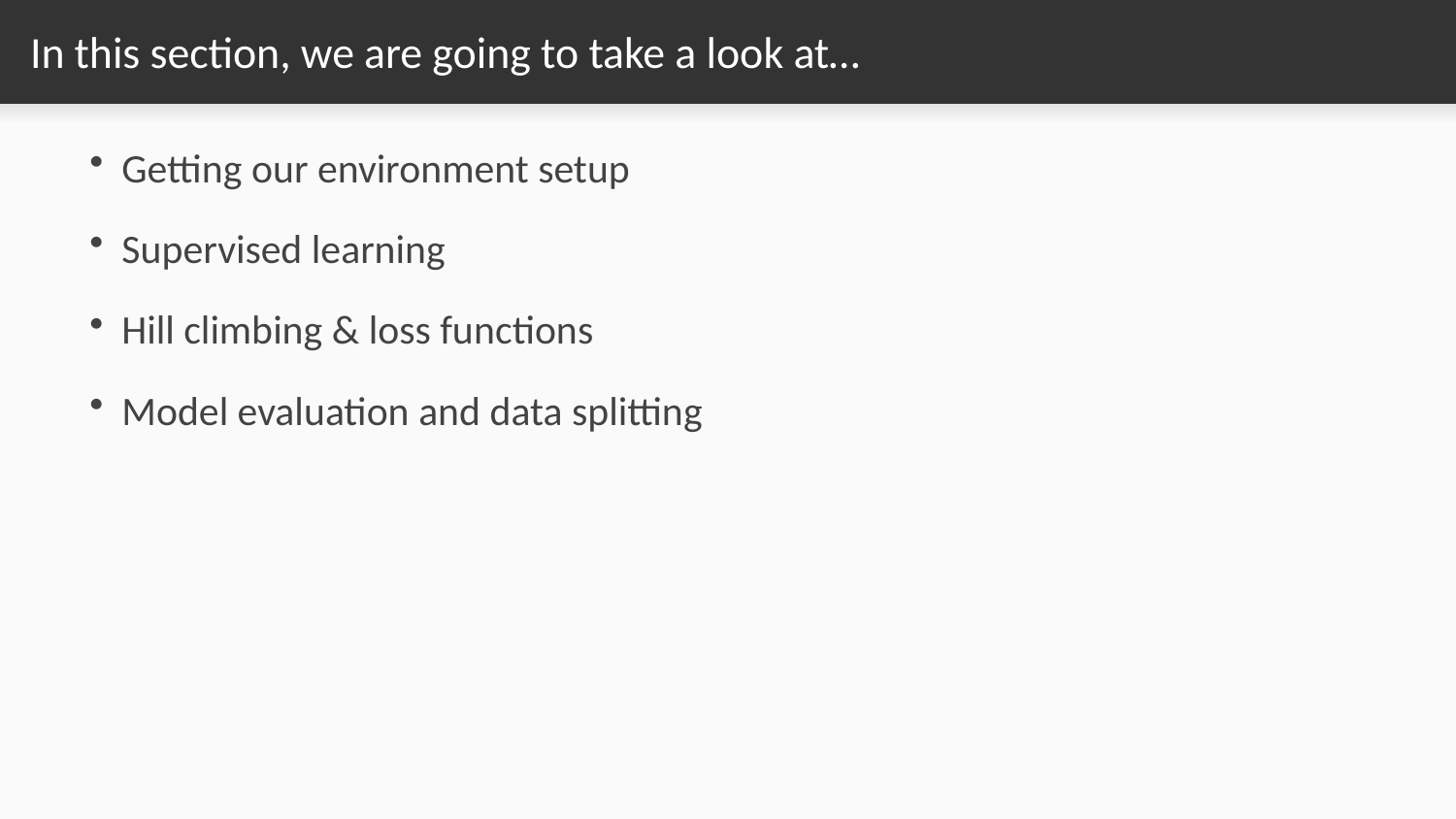

# In this section, we are going to take a look at…
Getting our environment setup
Supervised learning
Hill climbing & loss functions
Model evaluation and data splitting